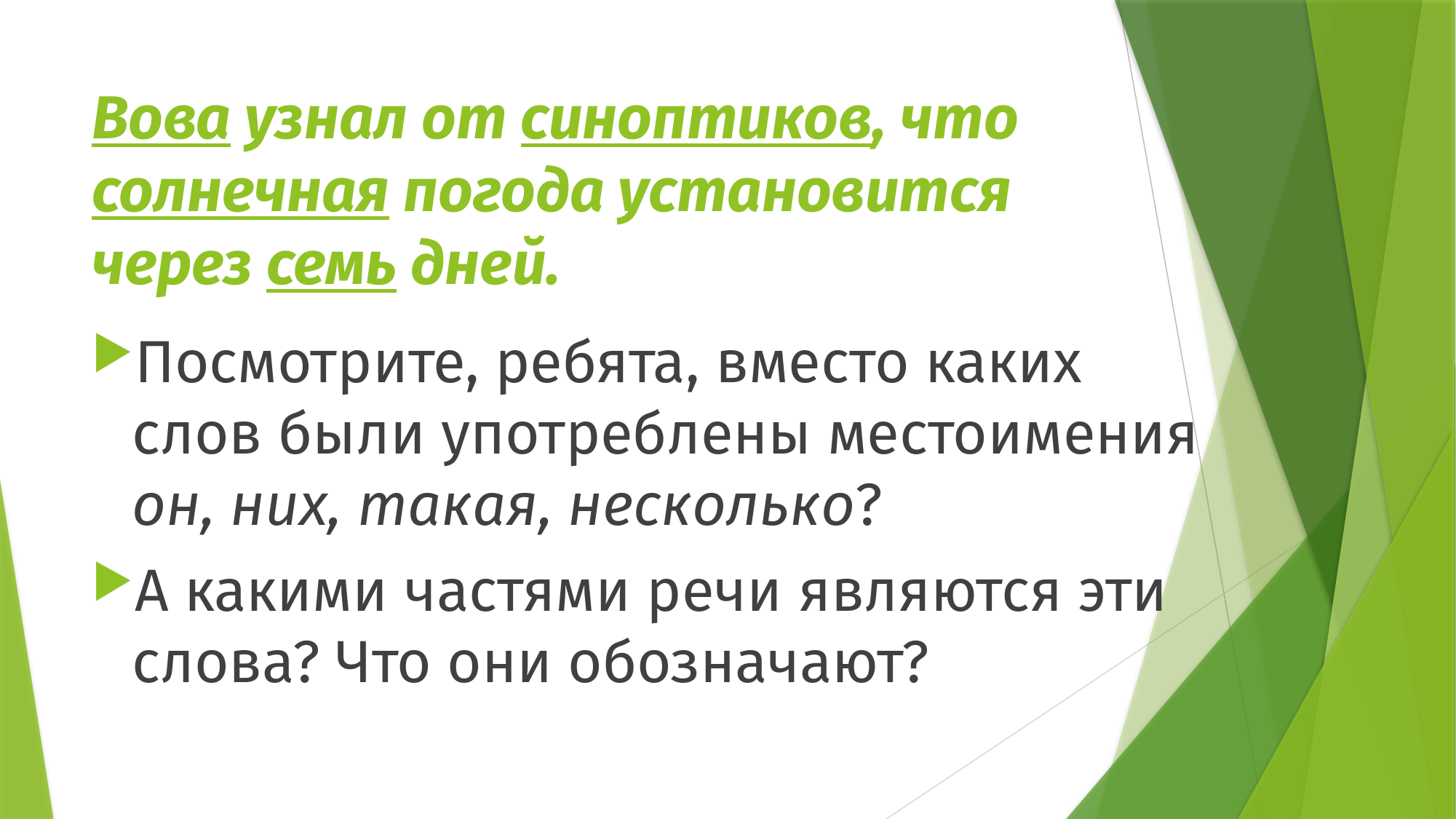

# Вова узнал от синоптиков, что солнечная погода установится через семь дней.
Посмотрите, ребята, вместо каких слов были употреблены местоимения он, них, такая, несколько?
А какими частями речи являются эти слова? Что они обозначают?